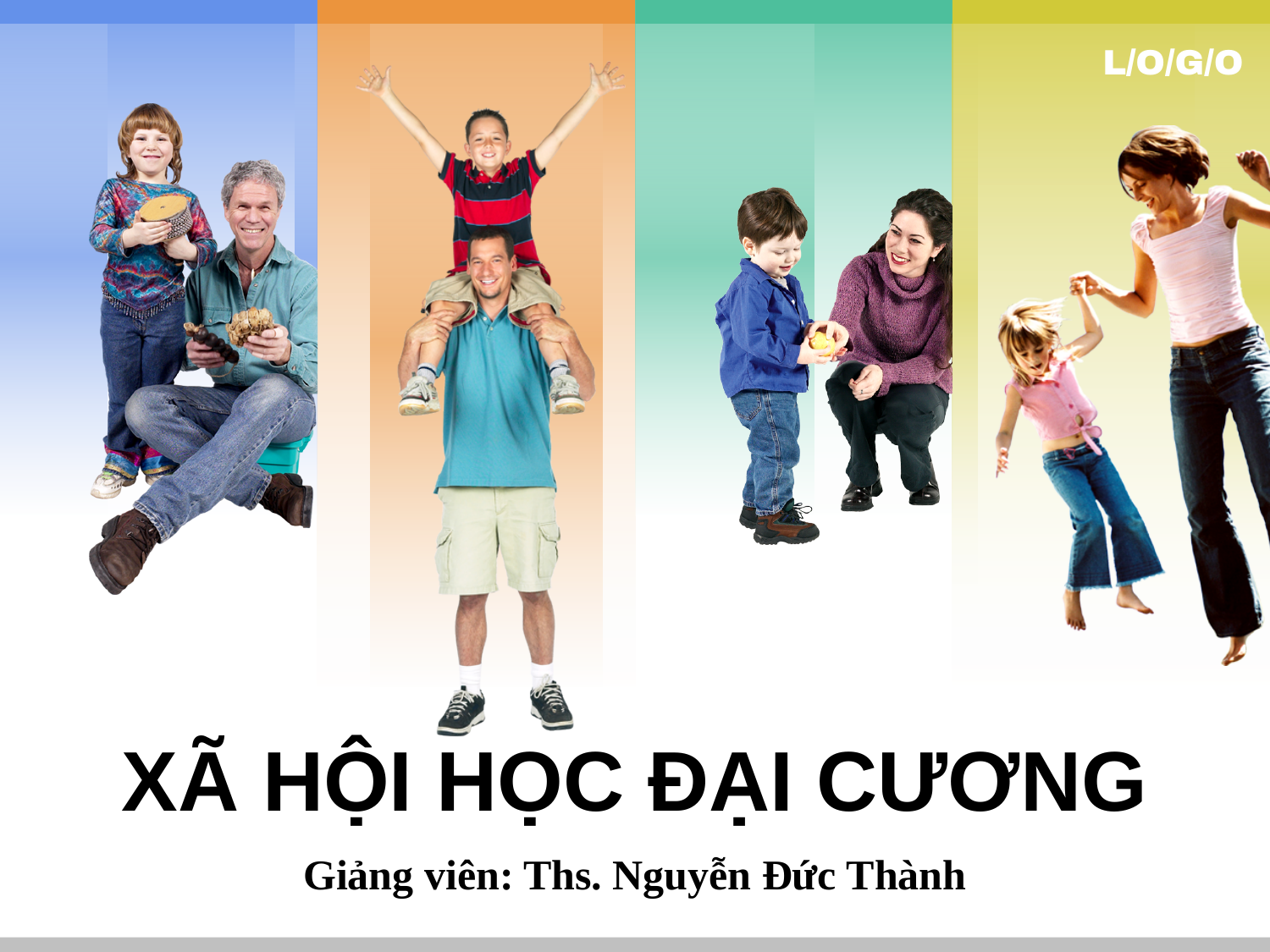

# XÃ HỘI HỌC ĐẠI CƯƠNG
Giảng viên: Ths. Nguyễn Đức Thành